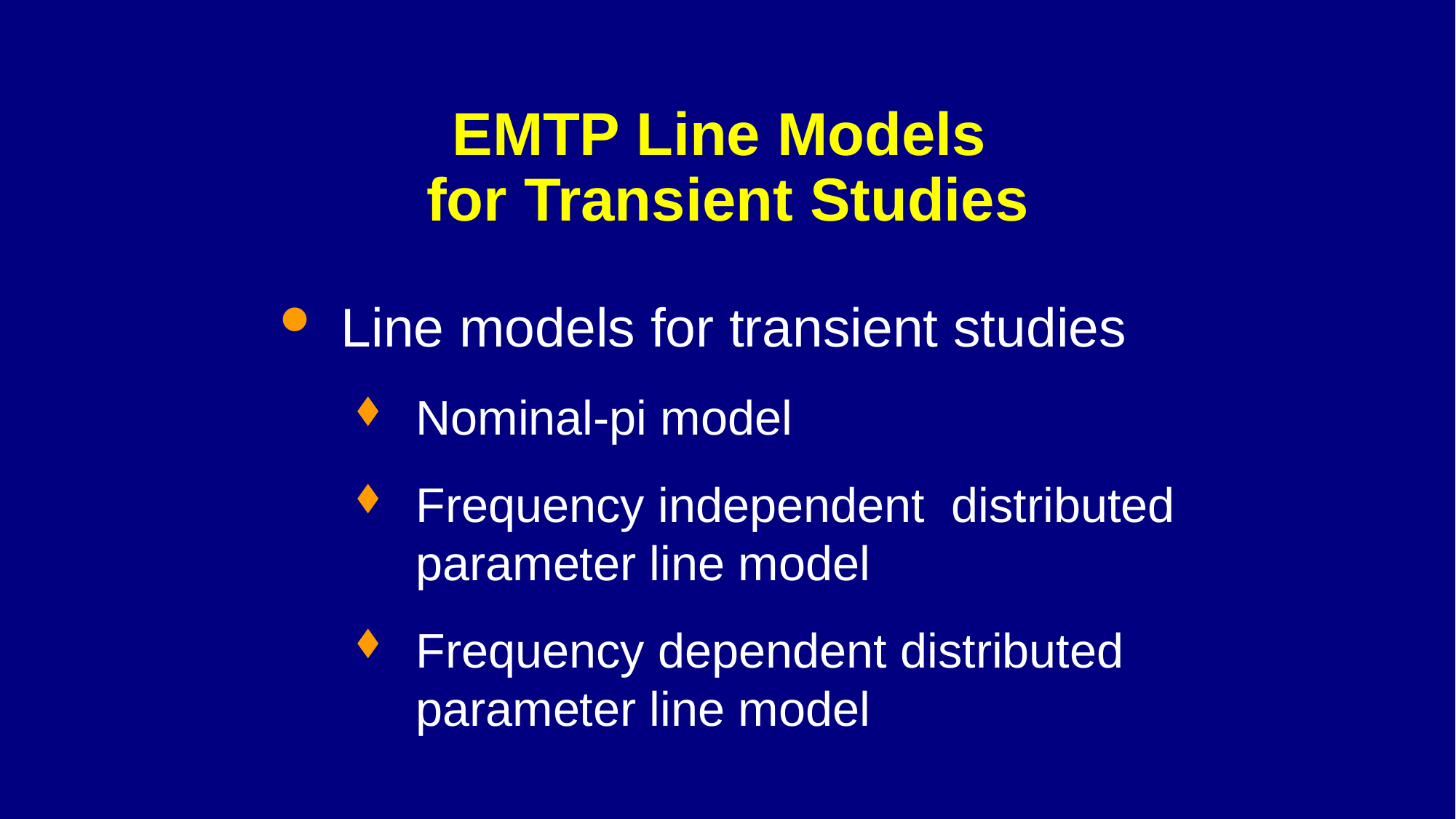

# EMTP Line Models for Transient Studies
Line models for transient studies
Nominal-pi model
Frequency independent  distributed parameter line model
Frequency dependent distributed parameter line model